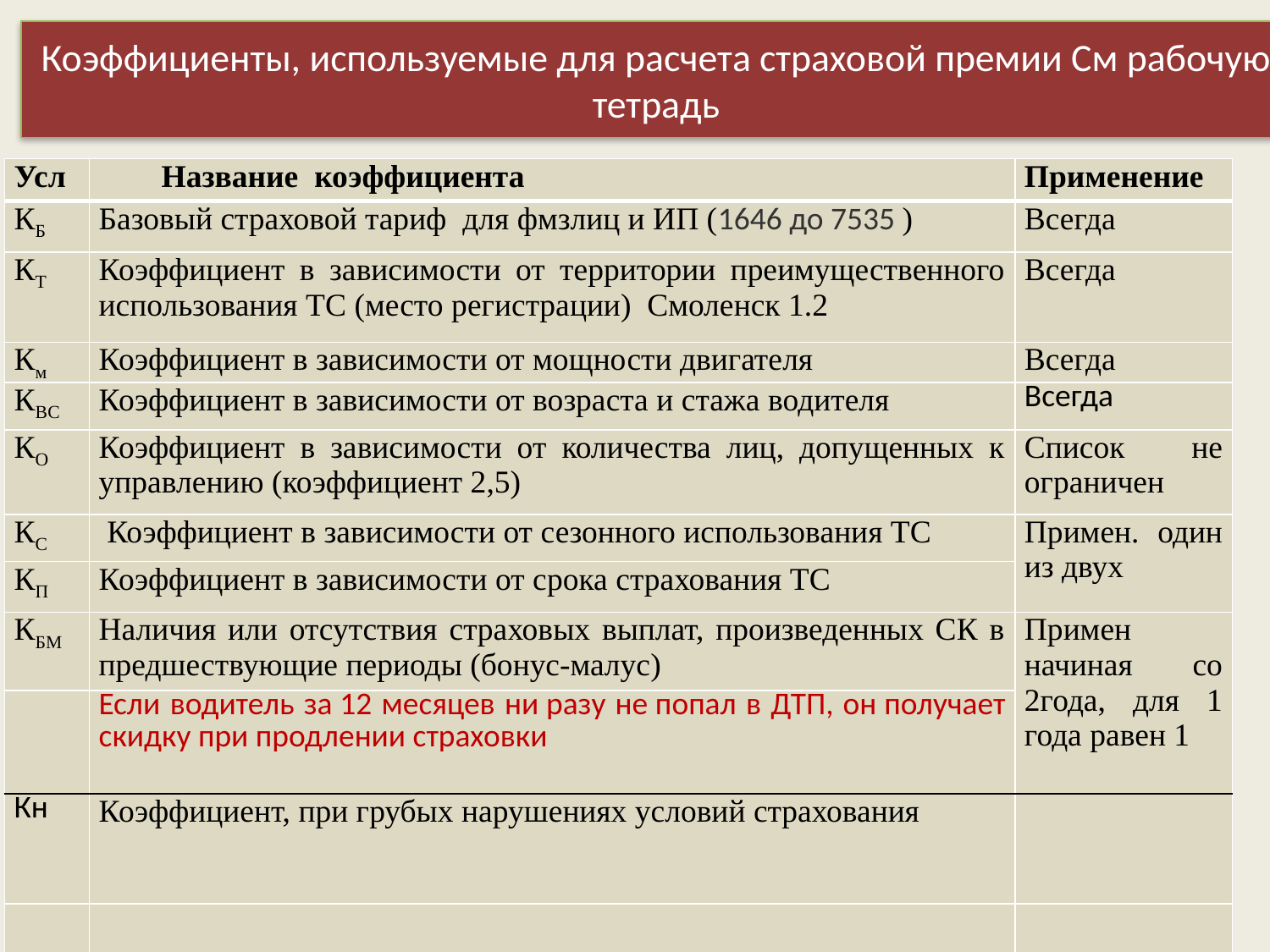

# Коэффициенты, используемые для расчета страховой премии См рабочую тетрадь

П = Тб * Кт * Квс * Ко * Км * Кс * Кбм * Кн

| Усл | Название коэффициента | Применение |
| --- | --- | --- |
| КБ | Базовый страховой тариф для фмзлиц и ИП (1646 до 7535 ) | Всегда |
| КТ | Коэффициент в зависимости от территории преимущественного использования ТС (место регистрации) Смоленск 1.2 | Всегда |
| Км | Коэффициент в зависимости от мощности двигателя | Всегда |
| КВС | Коэффициент в зависимости от возраста и стажа водителя | Всегда |
| КО | Коэффициент в зависимости от количества лиц, допущенных к управлению (коэффициент 2,5) | Список не ограничен |
| КС | Коэффициент в зависимости от сезонного использования ТС | Примен. один из двух |
| КП | Коэффициент в зависимости от срока страхования ТС |  |
| КБМ | Наличия или отсутствия страховых выплат, произведенных СК в предшествующие периоды (бонус-малус) | Примен начиная со 2года, для 1 года равен 1 |
|  | Если водитель за 12 месяцев ни разу не попал в ДТП, он получает скидку при продлении страховки |  |
| Кн | Коэффициент, при грубых нарушениях условий страхования |  |
|  |  |  |